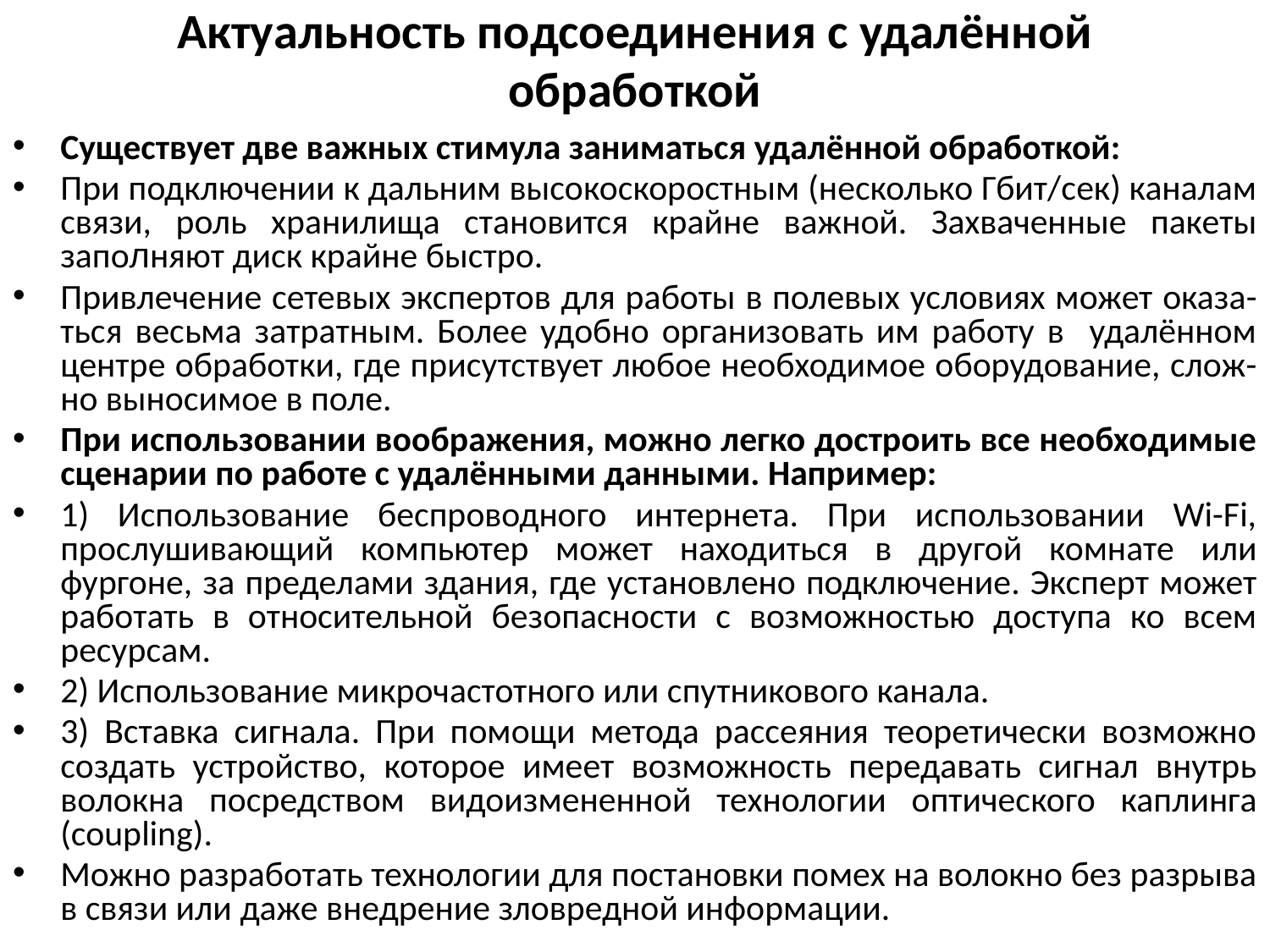

# Актуальность подсоединения с удалённой обработкой
Существует две важных стимула заниматься удалённой обработкой:
При подключении к дальним высокоскоростным (несколько Гбит/сек) каналам связи, роль хранилища становится крайне важной. Захваченные пакеты заполняют диск крайне быстро.
Привлечение сетевых экспертов для работы в полевых условиях может оказа- ться весьма затратным. Более удобно организовать им работу в  удалённом центре обработки, где присутствует любое необходимое оборудование, слож- но выносимое в поле.
При использовании воображения, можно легко достроить все необходимые сценарии по работе с удалёнными данными. Например:
1) Использование беспроводного интернета. При использовании Wi-Fi, прослушивающий компьютер может находиться в другой комнате или фургоне, за пределами здания, где установлено подключение. Эксперт может работать в относительной безопасности с возможностью доступа ко всем ресурсам.
2) Использование микрочастотного или спутникового канала.
3) Вставка сигнала. При помощи метода рассеяния теоретически возможно создать устройство, которое имеет возможность передавать сигнал внутрь волокна посредством видоизмененной технологии оптического каплинга (coupling).
Можно разработать технологии для постановки помех на волокно без разрыва в связи или даже внедрение зловредной информации.